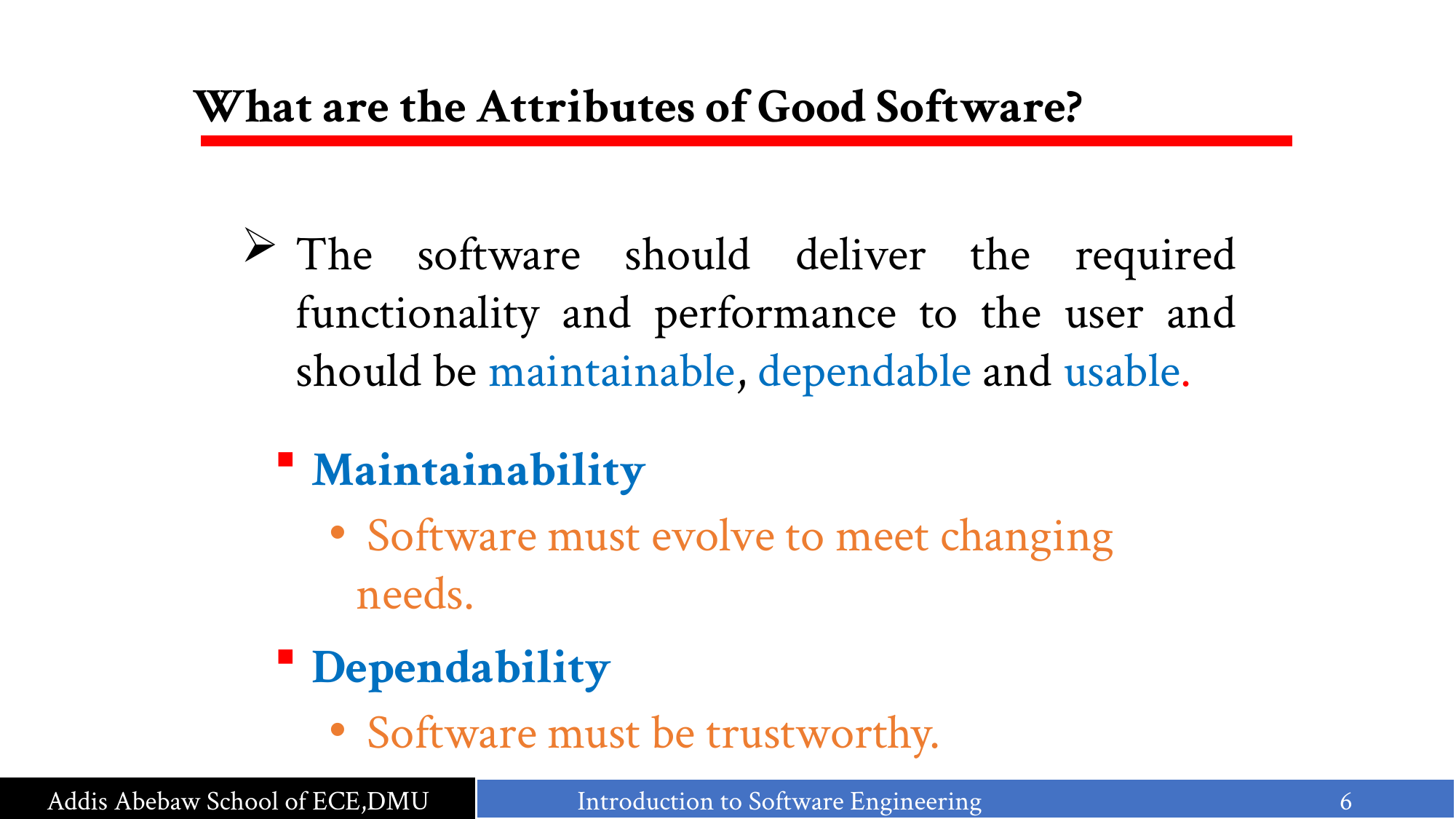

What are the Attributes of Good Software?
The software should deliver the required functionality and performance to the user and should be maintainable, dependable and usable.
 Maintainability
 Software must evolve to meet changing needs.
 Dependability
 Software must be trustworthy.
Addis Abebaw School of ECE,DMU
Introduction to Software Engineering                                                          6